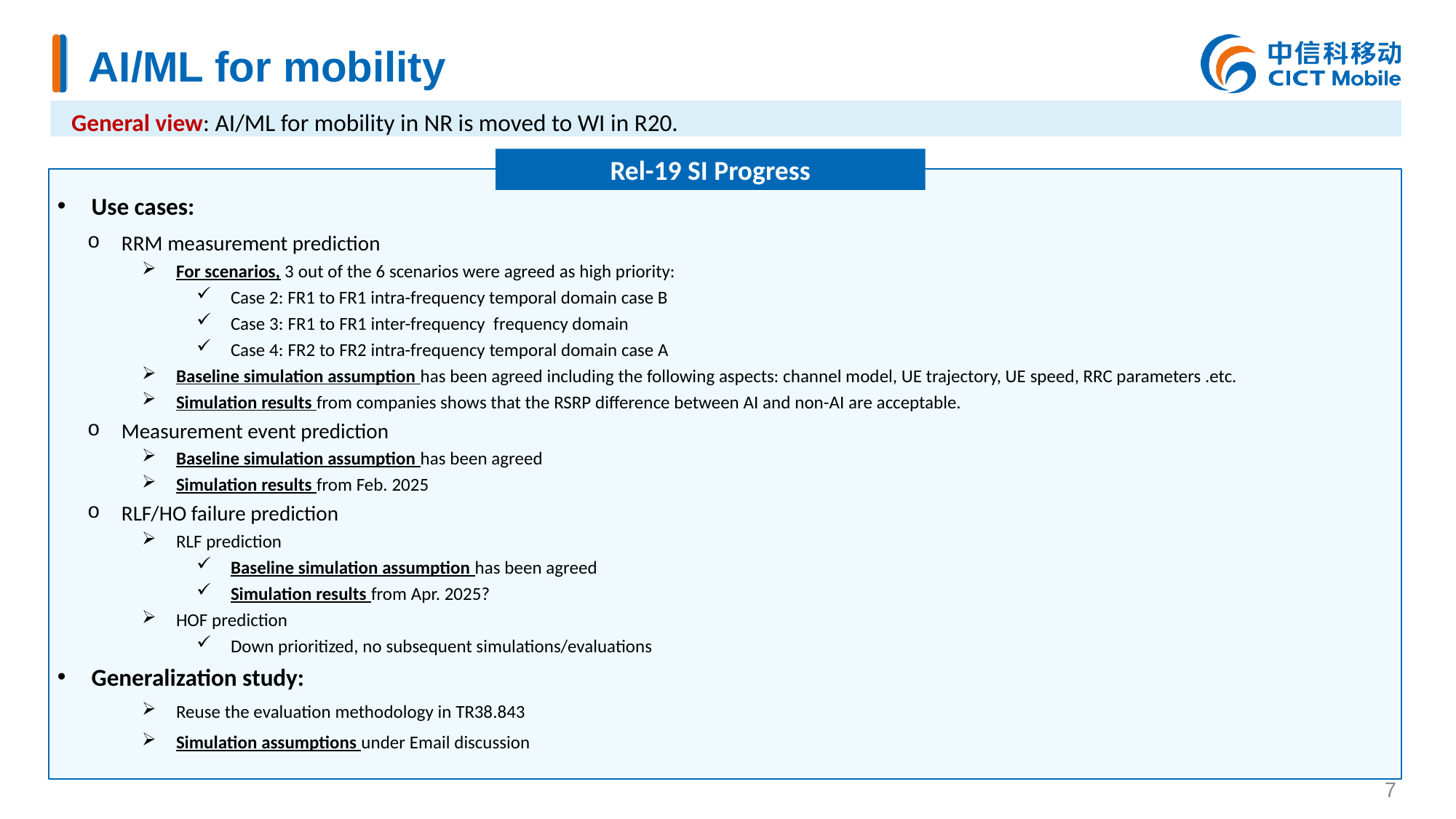

# AI/ML for mobility
General view: AI/ML for mobility in NR is moved to WI in R20.
Rel-19 SI Progress

Use cases:
RRM measurement prediction
For scenarios, 3 out of the 6 scenarios were agreed as high priority:
Case 2: FR1 to FR1 intra-frequency temporal domain case B
Case 3: FR1 to FR1 inter-frequency  frequency domain
Case 4: FR2 to FR2 intra-frequency temporal domain case A
Baseline simulation assumption has been agreed including the following aspects: channel model, UE trajectory, UE speed, RRC parameters .etc.
Simulation results from companies shows that the RSRP difference between AI and non-AI are acceptable.
Measurement event prediction
Baseline simulation assumption has been agreed
Simulation results from Feb. 2025
RLF/HO failure prediction
RLF prediction
Baseline simulation assumption has been agreed
Simulation results from Apr. 2025?
HOF prediction
Down prioritized, no subsequent simulations/evaluations
Generalization study:
Reuse the evaluation methodology in TR38.843
Simulation assumptions under Email discussion

7